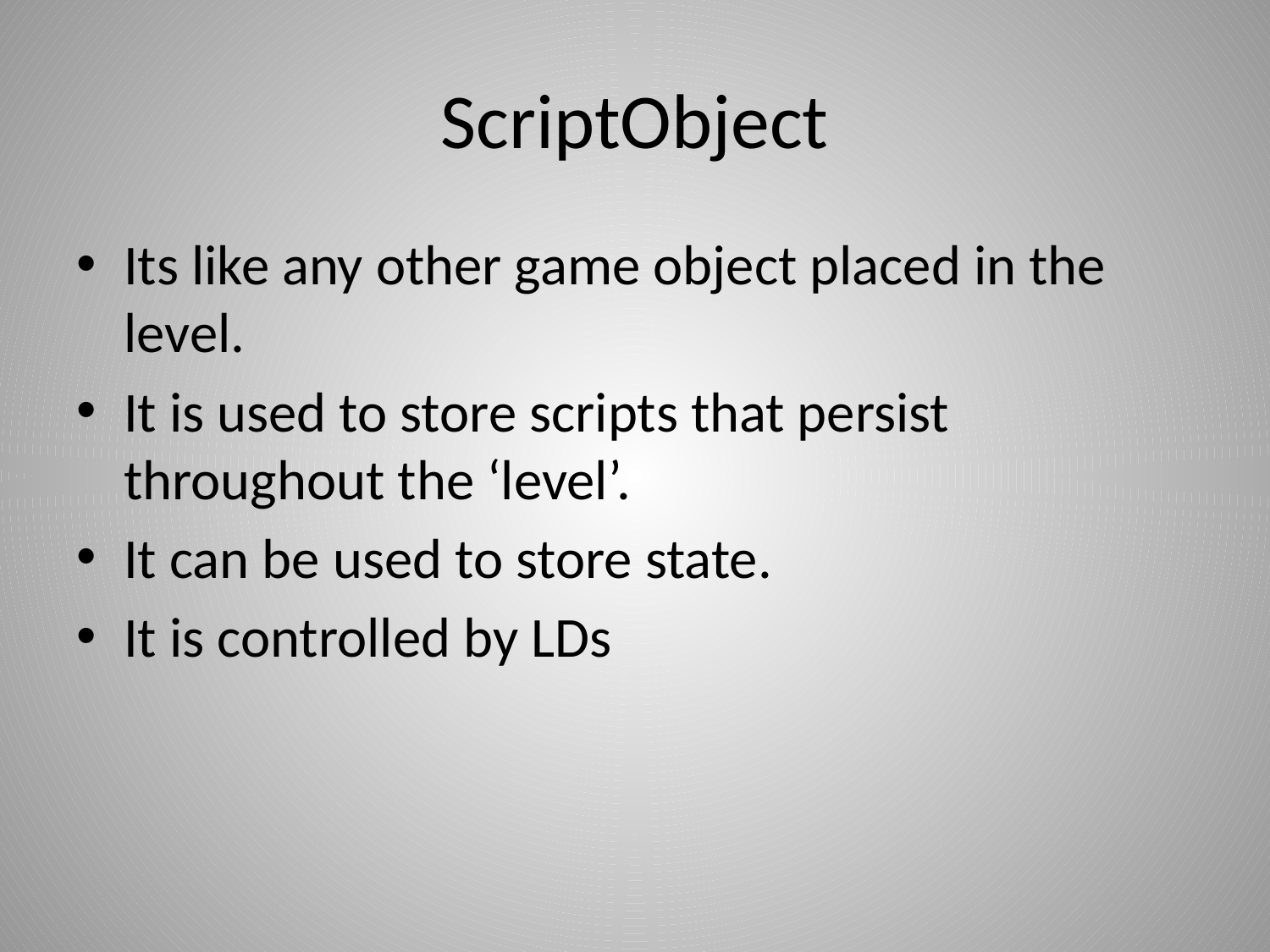

# ScriptObject
Its like any other game object placed in the level.
It is used to store scripts that persist throughout the ‘level’.
It can be used to store state.
It is controlled by LDs